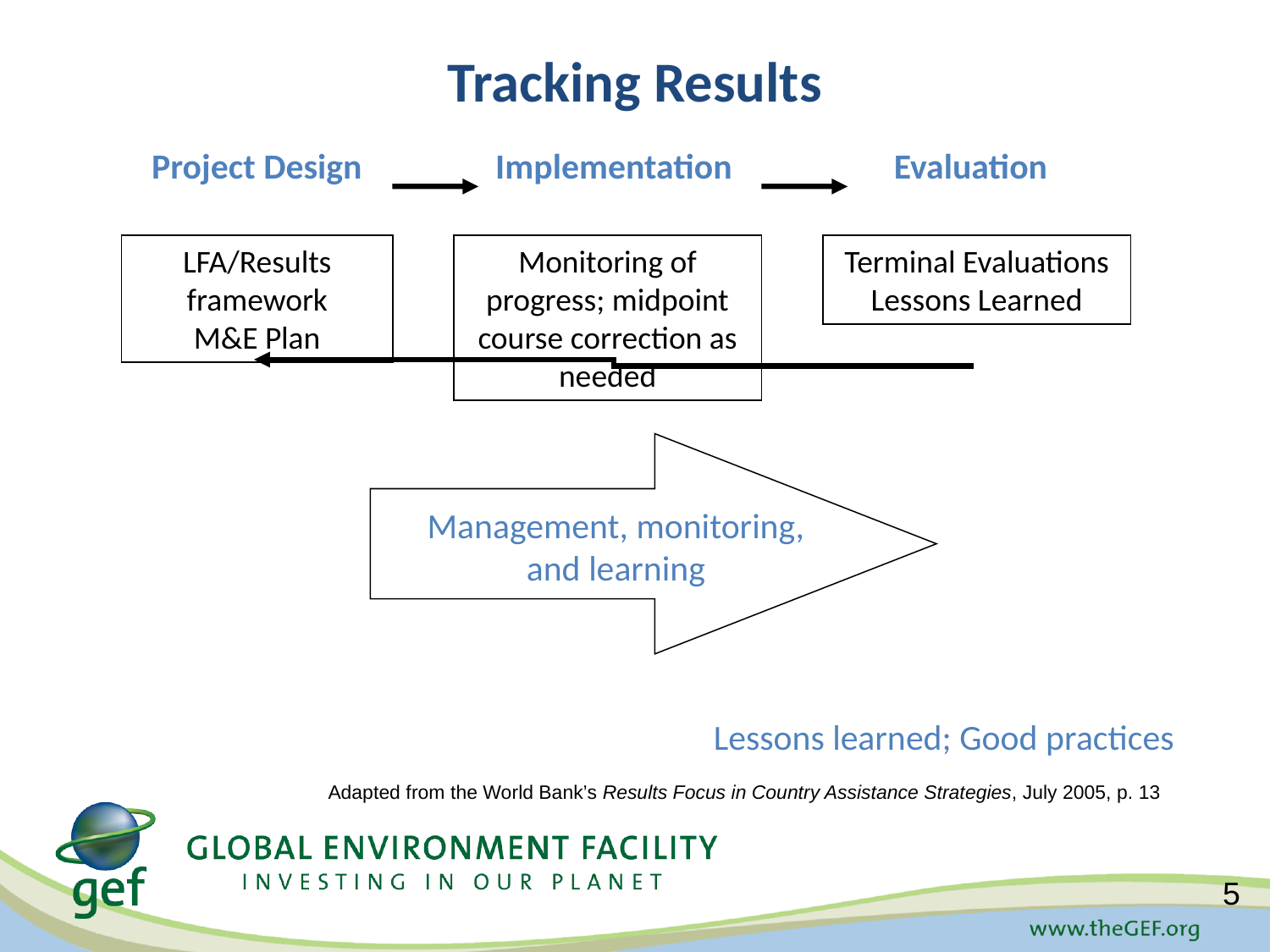

# Tracking Results
Project Design
Implementation
Evaluation

LFA/Results framework
M&E Plan
Monitoring of progress; midpoint course correction as needed
Terminal Evaluations
Lessons Learned

Management, monitoring, and learning
Lessons learned; Good practices
 Adapted from the World Bank’s Results Focus in Country Assistance Strategies, July 2005, p. 13
5